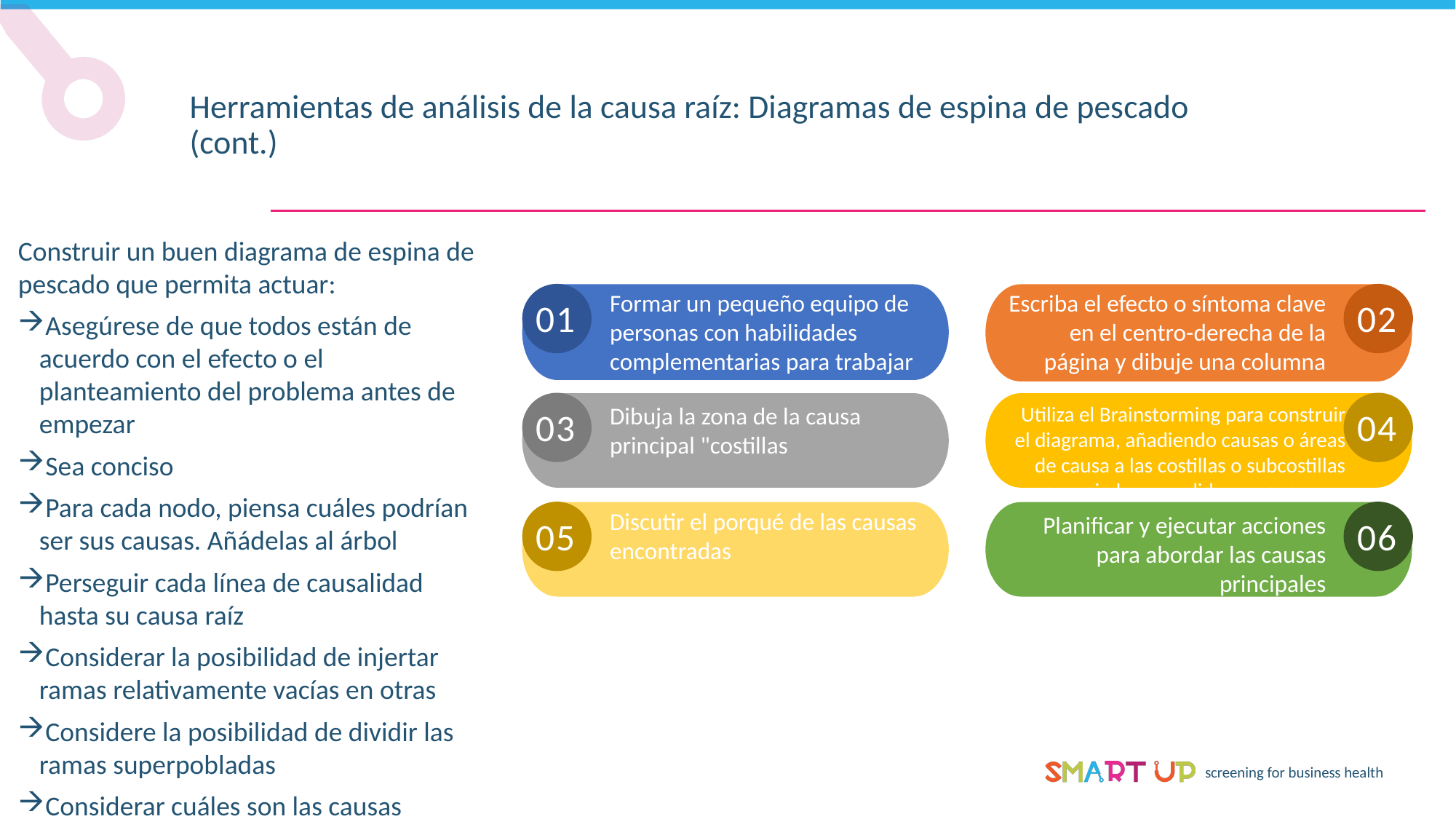

Herramientas de análisis de la causa raíz: Diagramas de espina de pescado (cont.)
Construir un buen diagrama de espina de pescado que permita actuar:
Asegúrese de que todos están de acuerdo con el efecto o el planteamiento del problema antes de empezar
Sea conciso
Para cada nodo, piensa cuáles podrían ser sus causas. Añádelas al árbol
Perseguir cada línea de causalidad hasta su causa raíz
Considerar la posibilidad de injertar ramas relativamente vacías en otras
Considere la posibilidad de dividir las ramas superpobladas
Considerar cuáles son las causas fundamentales que más probablemente merecen una investigación más profunda

Formar un pequeño equipo de personas con habilidades complementarias para trabajar en el problema
Escriba el efecto o síntoma clave en el centro-derecha de la página y dibuje una columna vertebral horizontal

01
02

Dibuja la zona de la causa principal "costillas
Utiliza el Brainstorming para construir el diagrama, añadiendo causas o áreas de causa a las costillas o subcostillas apropiadas a medida que aparecen
03
04
Discutir el porqué de las causas encontradas

Planificar y ejecutar acciones para abordar las causas principales
05
06